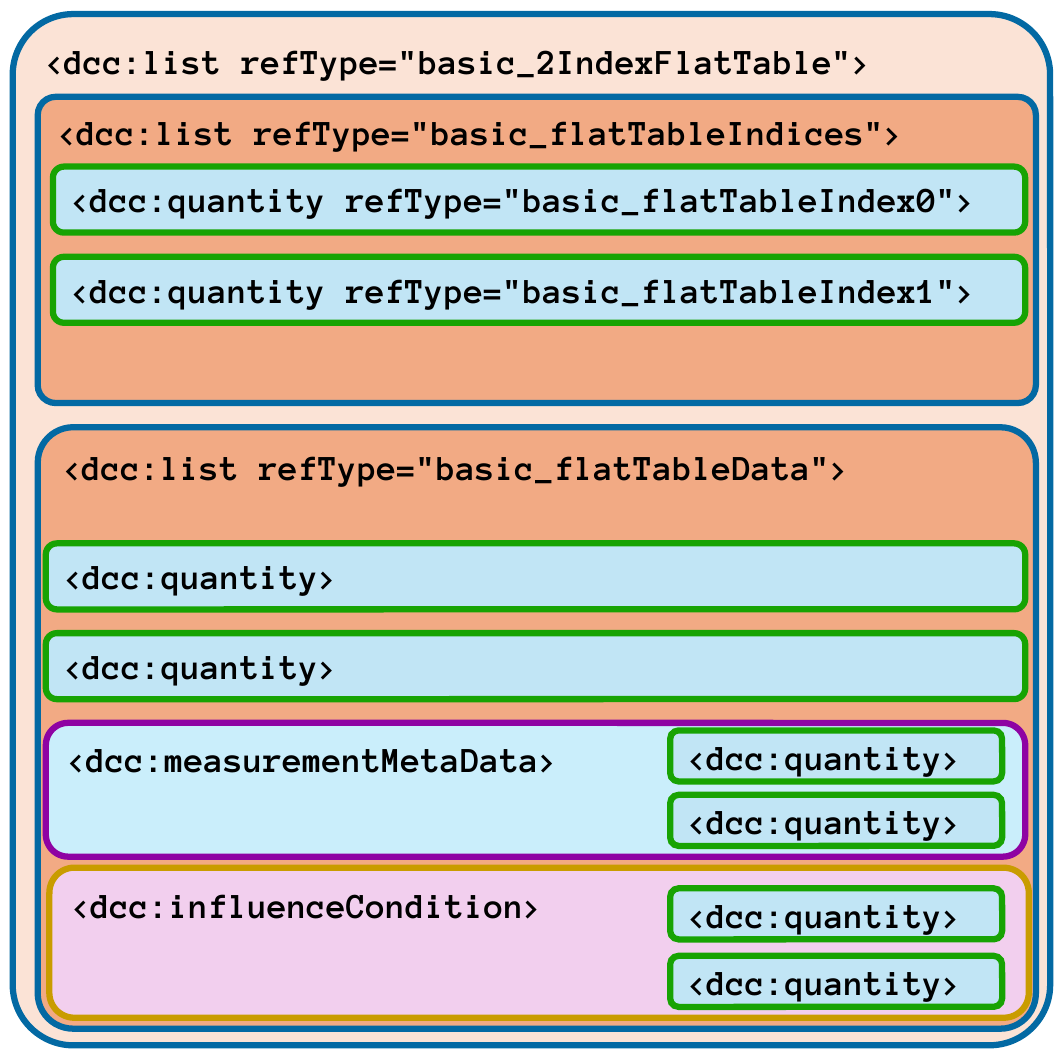

<dcc:list refType="basic_2IndexFlatTable">
<dcc:list refType="basic_flatTableIndices">
<dcc:quantity refType="basic_flatTableIndex0">
<dcc:quantity refType="basic_flatTableIndex1">
<dcc:list refType="basic_flatTableData">
<dcc:quantity>
<dcc:quantity>
<dcc:measurementMetaData>
<dcc:quantity>
<dcc:quantity>
<dcc:influenceCondition>
<dcc:quantity>
<dcc:quantity>